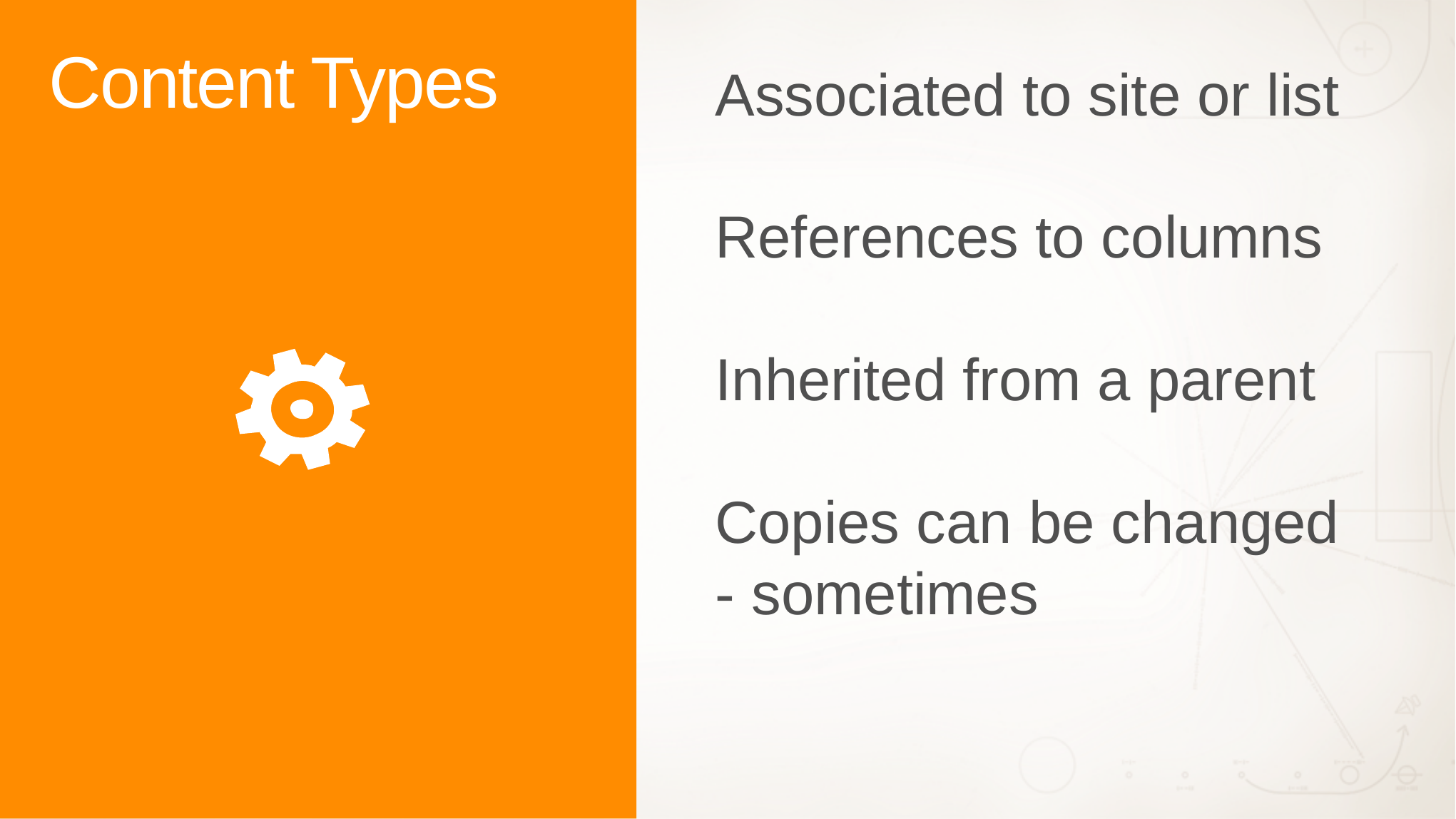

# Content Types
Associated to site or list

References to columns

Inherited from a parent

Copies can be changed - sometimes